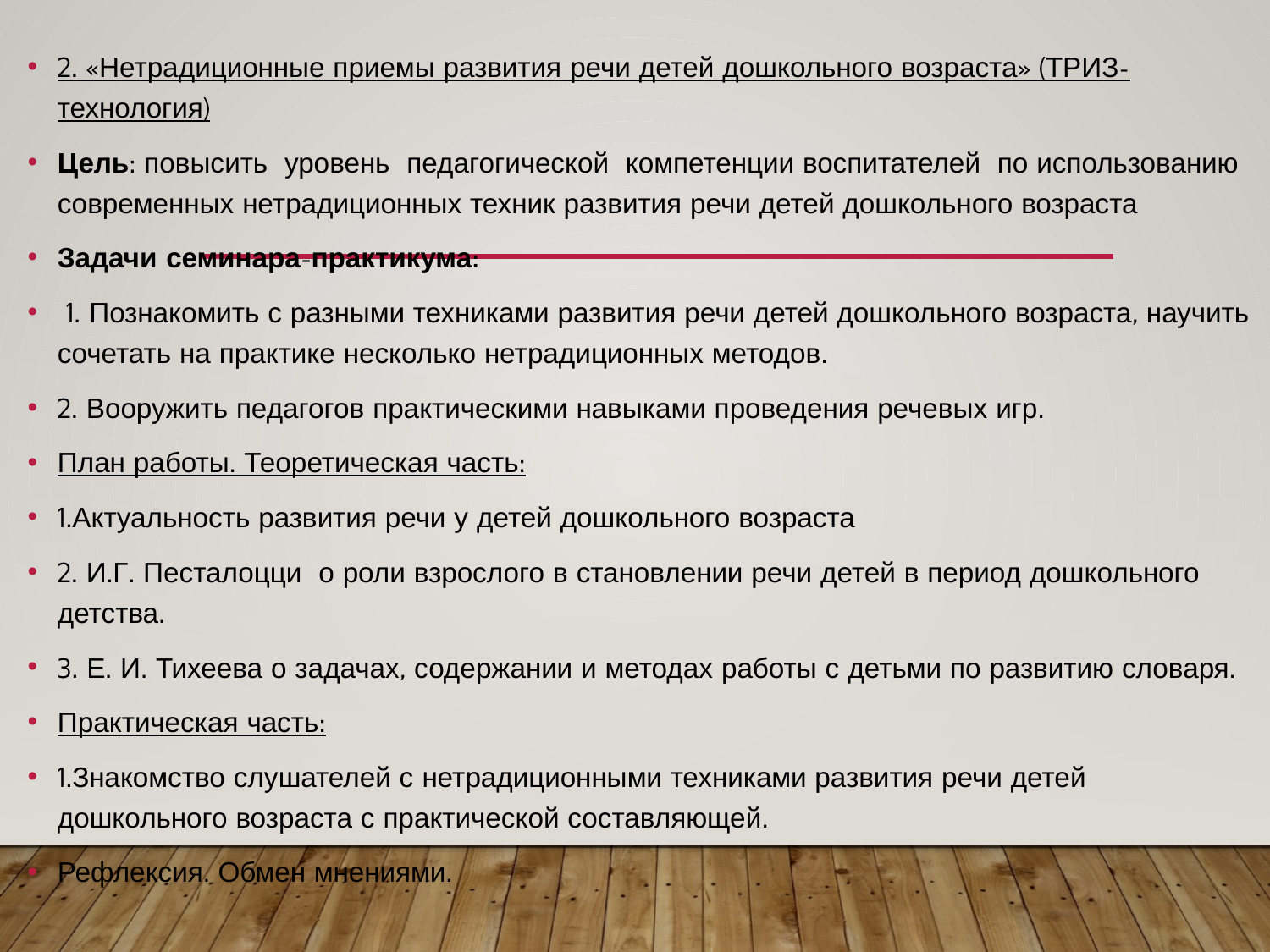

2. «Нетрадиционные приемы развития речи детей дошкольного возраста» (ТРИЗ-технология)
Цель: повысить  уровень  педагогической  компетенции воспитателей  по использованию современных нетрадиционных техник развития речи детей дошкольного возраста
Задачи семинара-практикума:
 1. Познакомить с разными техниками развития речи детей дошкольного возраста, научить сочетать на практике несколько нетрадиционных методов.
2. Вооружить педагогов практическими навыками проведения речевых игр.
План работы. Теоретическая часть:
1.Актуальность развития речи у детей дошкольного возраста
2. И.Г. Песталоцци  о роли взрослого в становлении речи детей в период дошкольного детства.
3. Е. И. Тихеева о задачах, содержании и методах работы с детьми по развитию словаря.
Практическая часть:
1.Знакомство слушателей с нетрадиционными техниками развития речи детей дошкольного возраста с практической составляющей.
Рефлексия. Обмен мнениями.